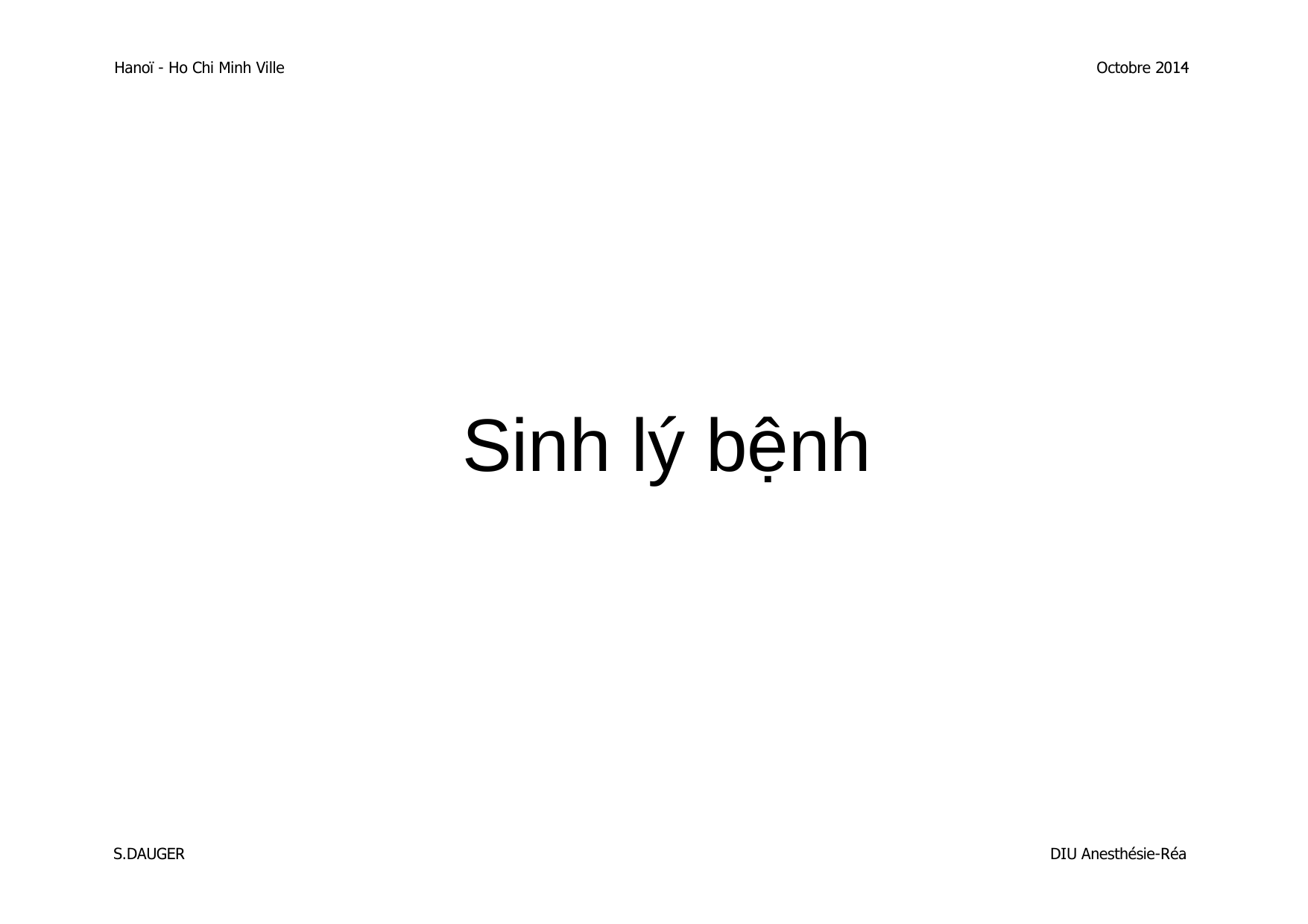

Hanoï - Ho Chi Minh Ville

Octobre 2014

Sinh lý bệnh
S.DAUGER

DIU Anesthésie-Réa